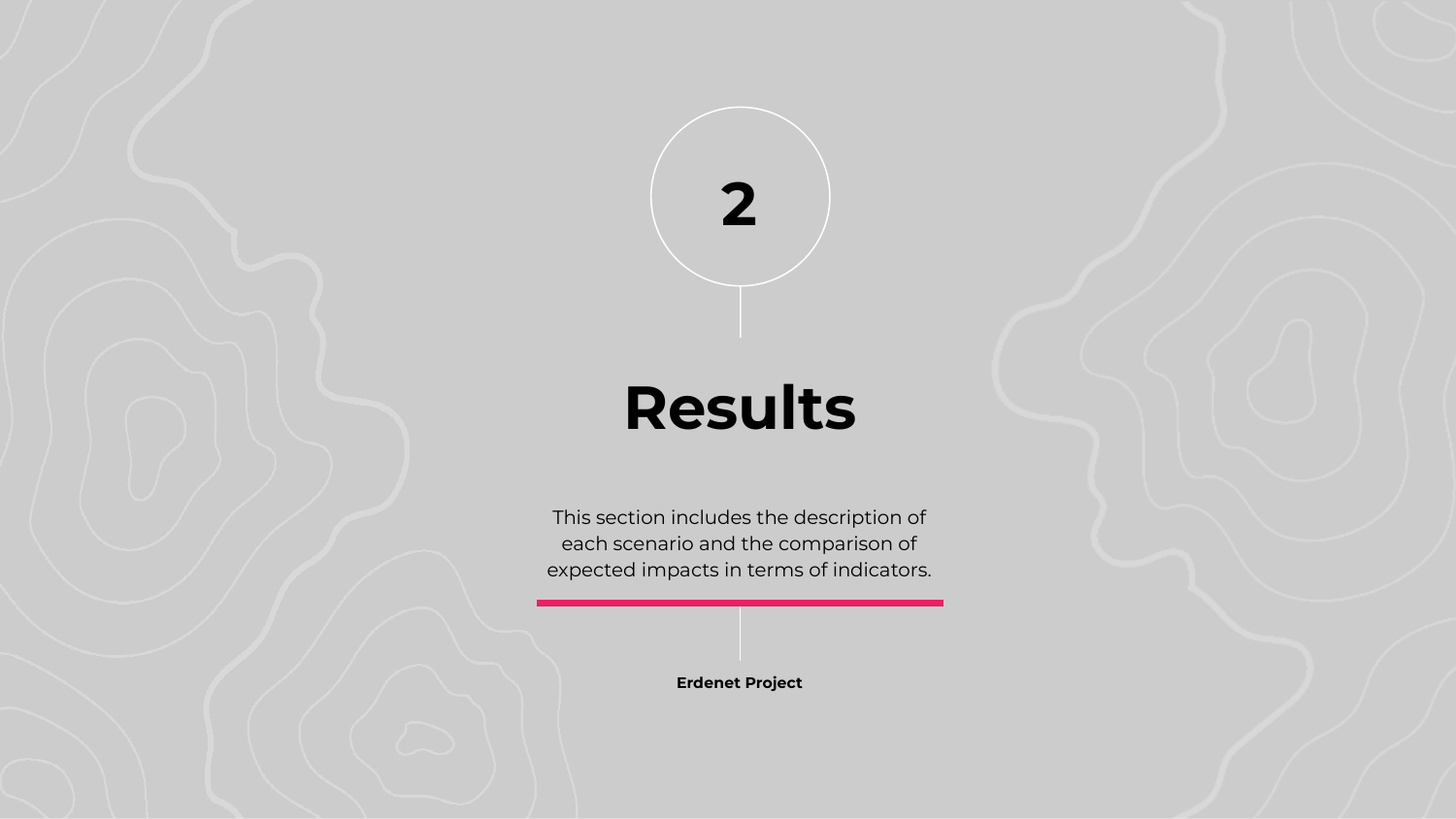

2
Results
This section includes the description of each scenario and the comparison of expected impacts in terms of indicators.
Erdenet Project